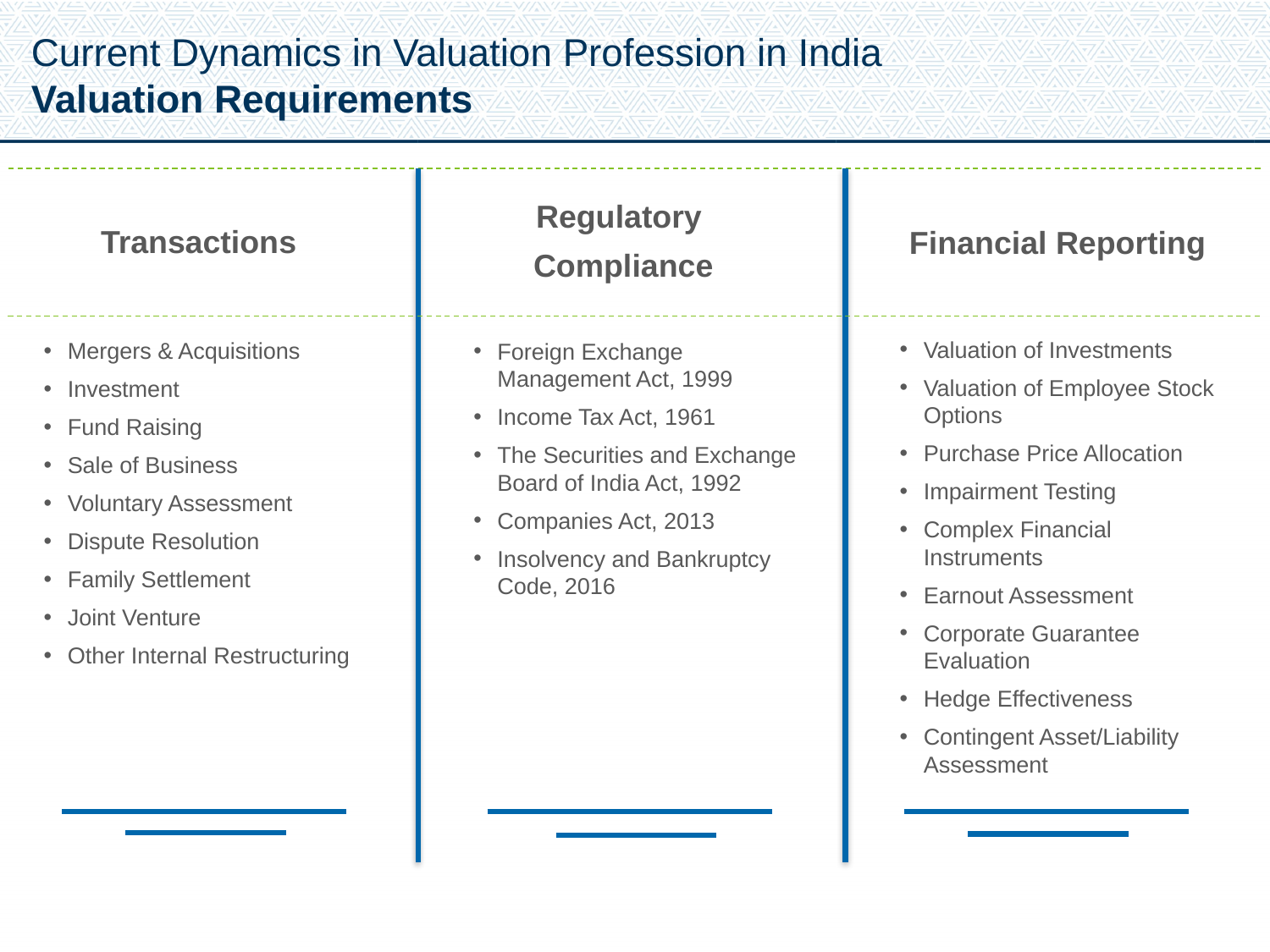

Current Dynamics in Valuation Profession in India
Valuation Requirements
Regulatory
Compliance
Transactions
Financial Reporting
Valuation of Investments
Valuation of Employee Stock Options
Purchase Price Allocation
Impairment Testing
Complex Financial Instruments
Earnout Assessment
Corporate Guarantee Evaluation
Hedge Effectiveness
Contingent Asset/Liability Assessment
Mergers & Acquisitions
Investment
Fund Raising
Sale of Business
Voluntary Assessment
Dispute Resolution
Family Settlement
Joint Venture
Other Internal Restructuring
Foreign Exchange Management Act, 1999
Income Tax Act, 1961
The Securities and Exchange Board of India Act, 1992
Companies Act, 2013
Insolvency and Bankruptcy Code, 2016